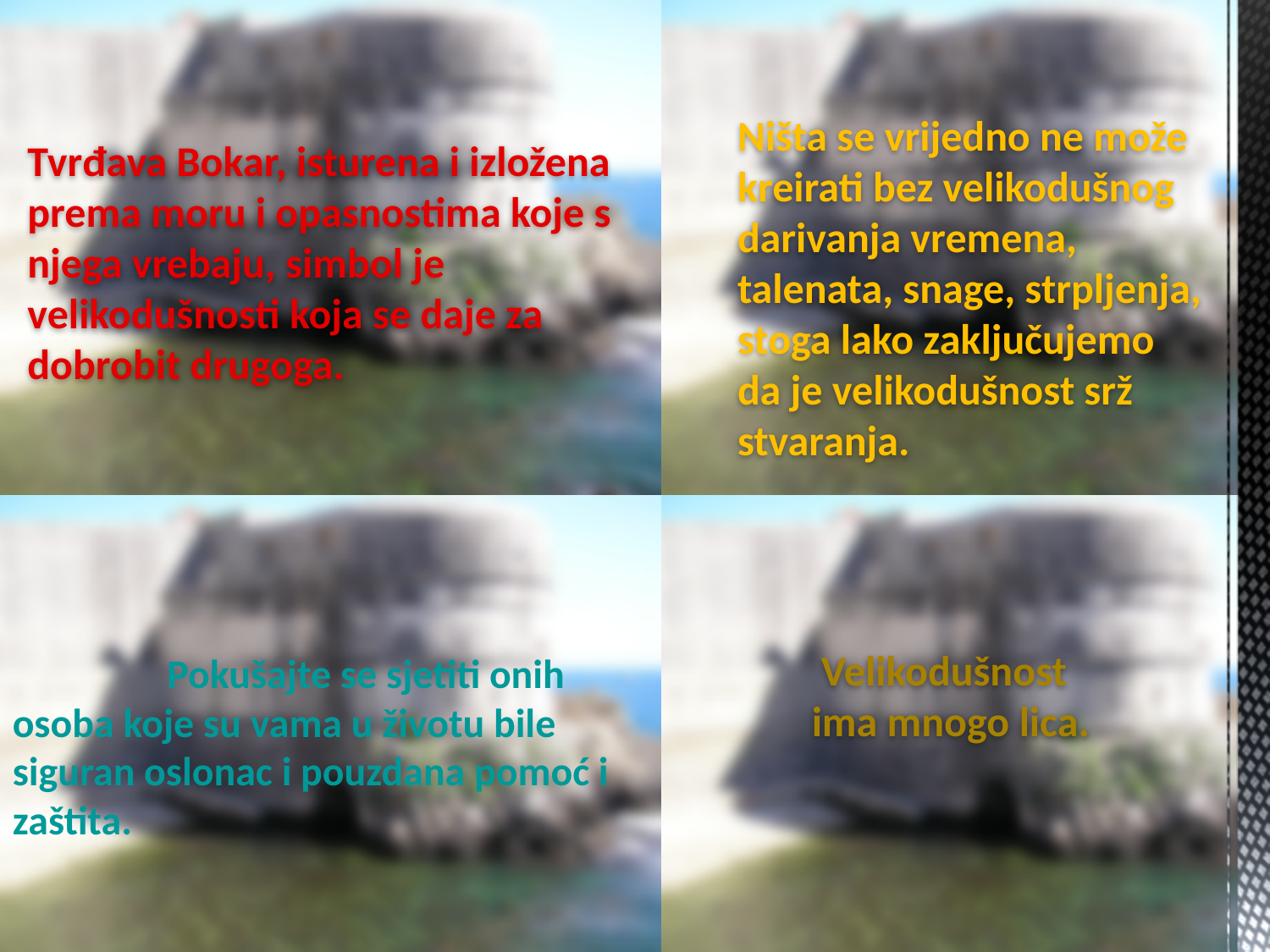

Ništa se vrijedno ne može kreirati bez velikodušnog darivanja vremena, talenata, snage, strpljenja, stoga lako zaključujemo da je velikodušnost srž stvaranja.

Tvrđava Bokar, isturena i izložena prema moru i opasnostima koje s njega vrebaju, simbol je velikodušnosti koja se daje za dobrobit drugoga.

                 Pokušajte se sjetiti onih   osoba koje su vama u životu bile siguran oslonac i pouzdana pomoć i zaštita.

             Velikodušnost
            ima mnogo lica.